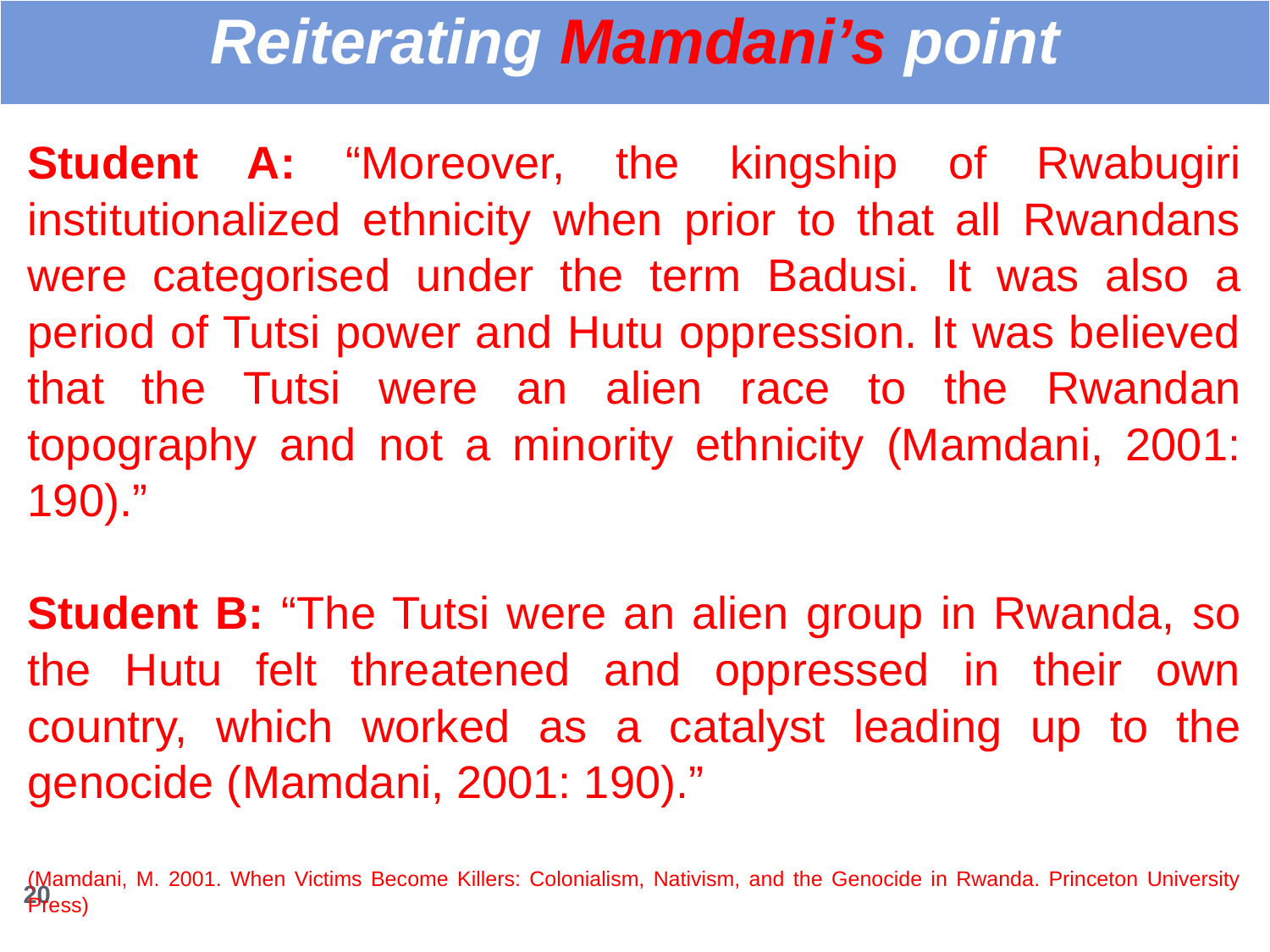

| Reiterating Mamdani’s point |
| --- |
| Student A: “Moreover, the kingship of Rwabugiri institutionalized ethnicity when prior to that all Rwandans were categorised under the term Badusi. It was also a period of Tutsi power and Hutu oppression. It was believed that the Tutsi were an alien race to the Rwandan topography and not a minority ethnicity (Mamdani, 2001: 190).” Student B: “The Tutsi were an alien group in Rwanda, so the Hutu felt threatened and oppressed in their own country, which worked as a catalyst leading up to the genocide (Mamdani, 2001: 190).” (Mamdani, M. 2001. When Victims Become Killers: Colonialism, Nativism, and the Genocide in Rwanda. Princeton University Press) |
| --- |
20